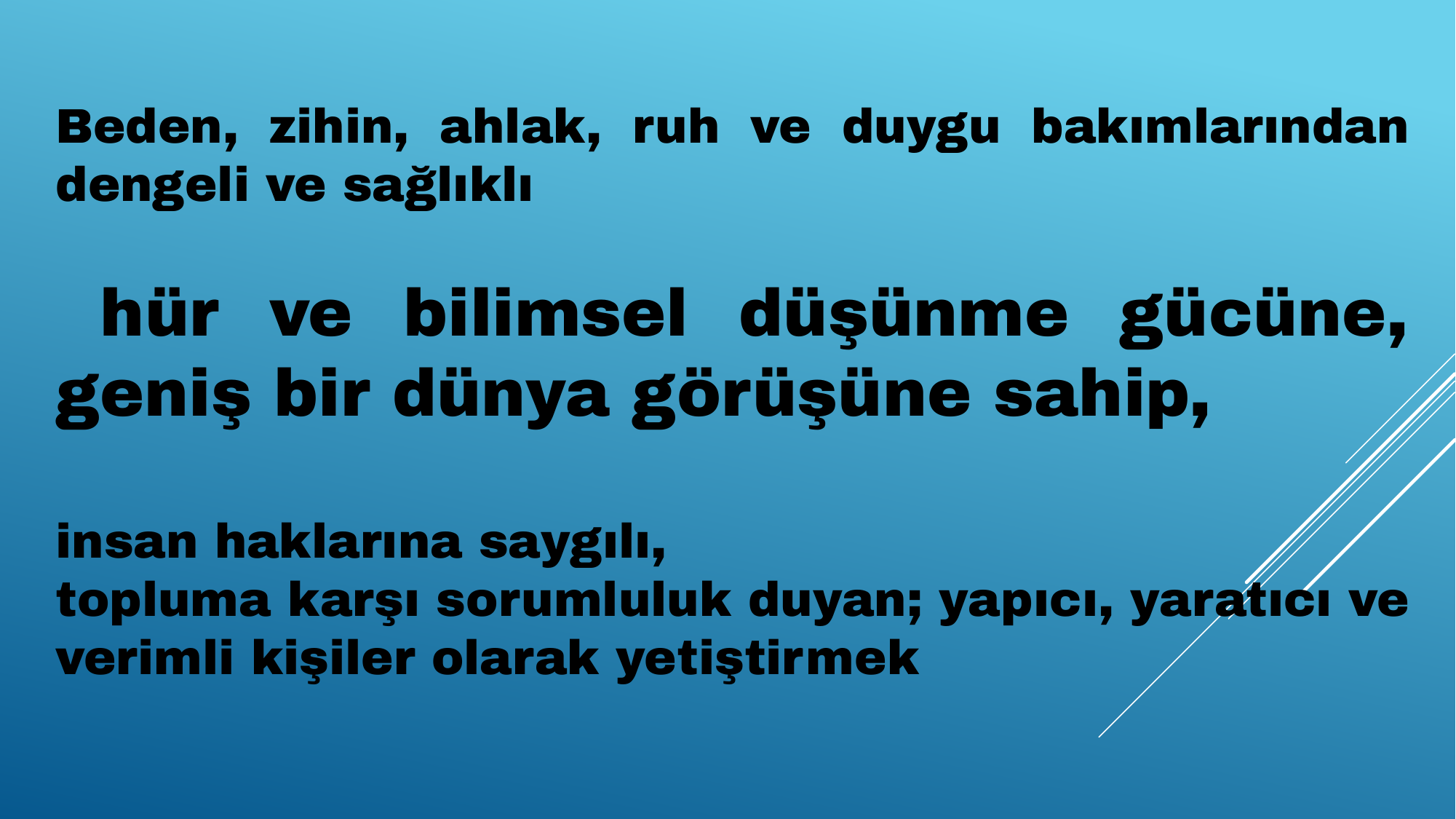

Beden, zihin, ahlak, ruh ve duygu bakımlarından dengeli ve sağlıklı

 hür ve bilimsel düşünme gücüne, geniş bir dünya görüşüne sahip,

insan haklarına saygılı,
topluma karşı sorumluluk duyan; yapıcı, yaratıcı ve verimli kişiler olarak yetiştirmek